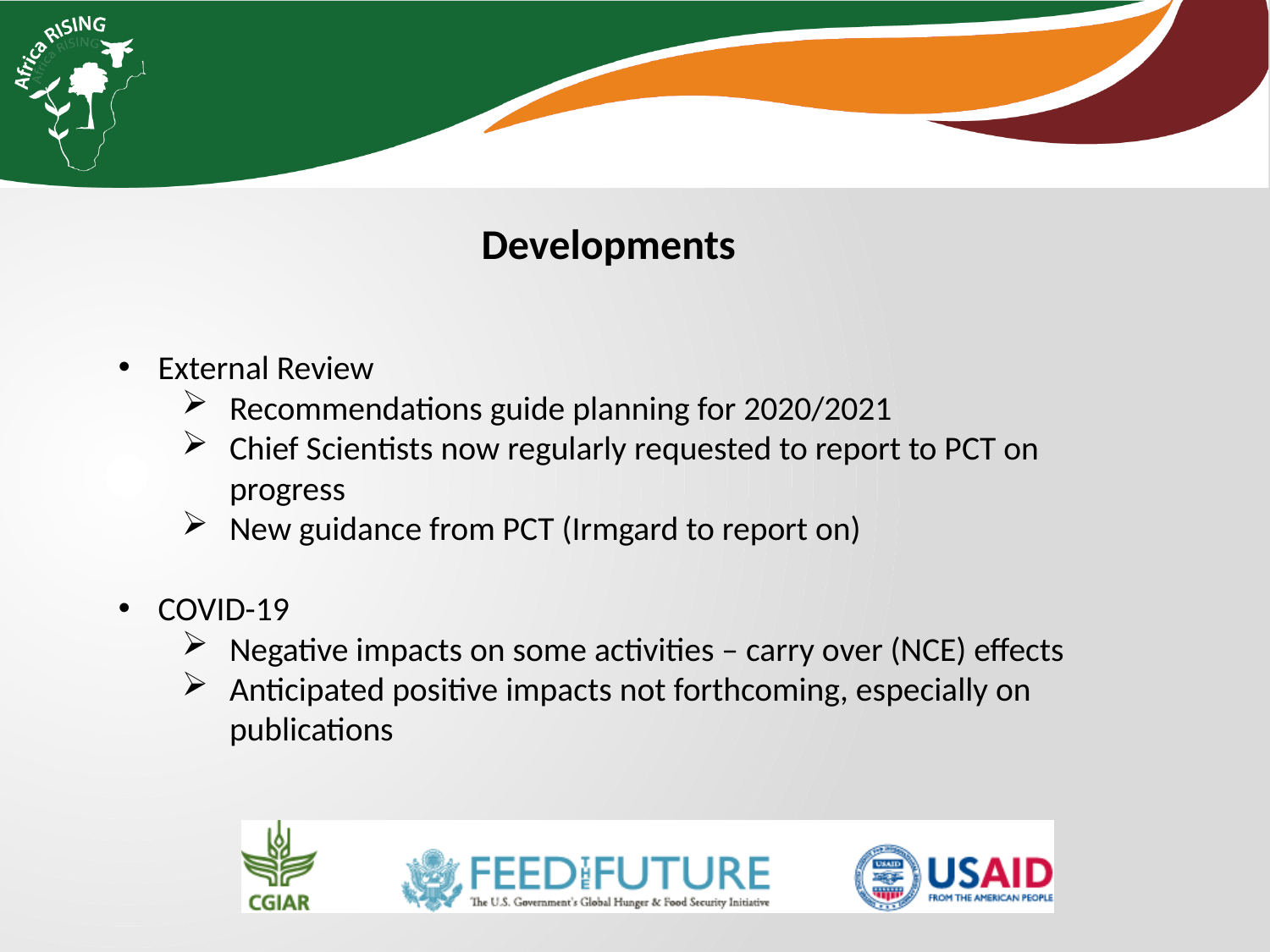

Developments

External Review
Recommendations guide planning for 2020/2021
Chief Scientists now regularly requested to report to PCT on progress
New guidance from PCT (Irmgard to report on)

COVID-19
Negative impacts on some activities – carry over (NCE) effects
Anticipated positive impacts not forthcoming, especially on publications